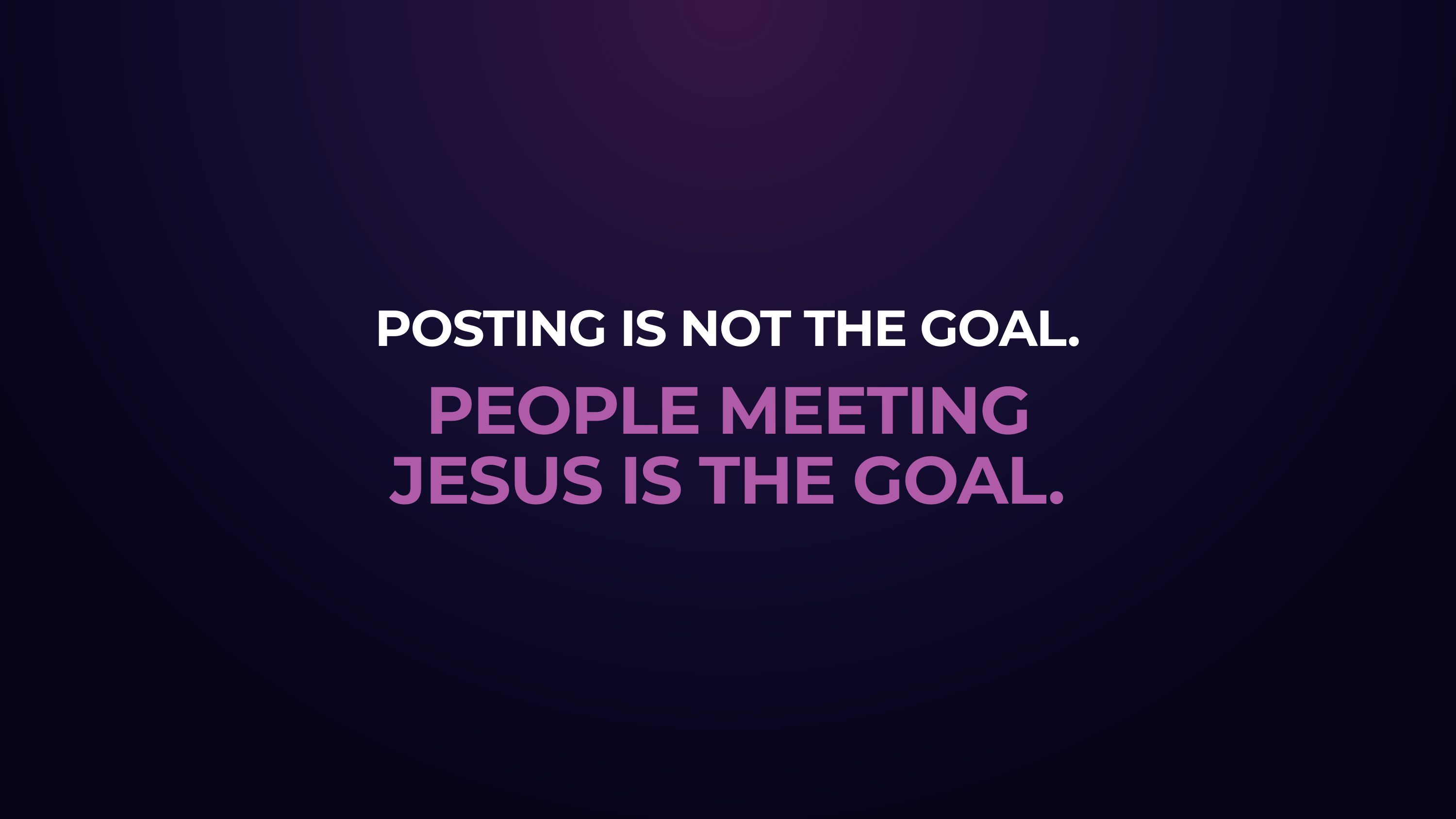

POSTING IS NOT THE GOAL.
PEOPLE MEETING JESUS IS THE GOAL.